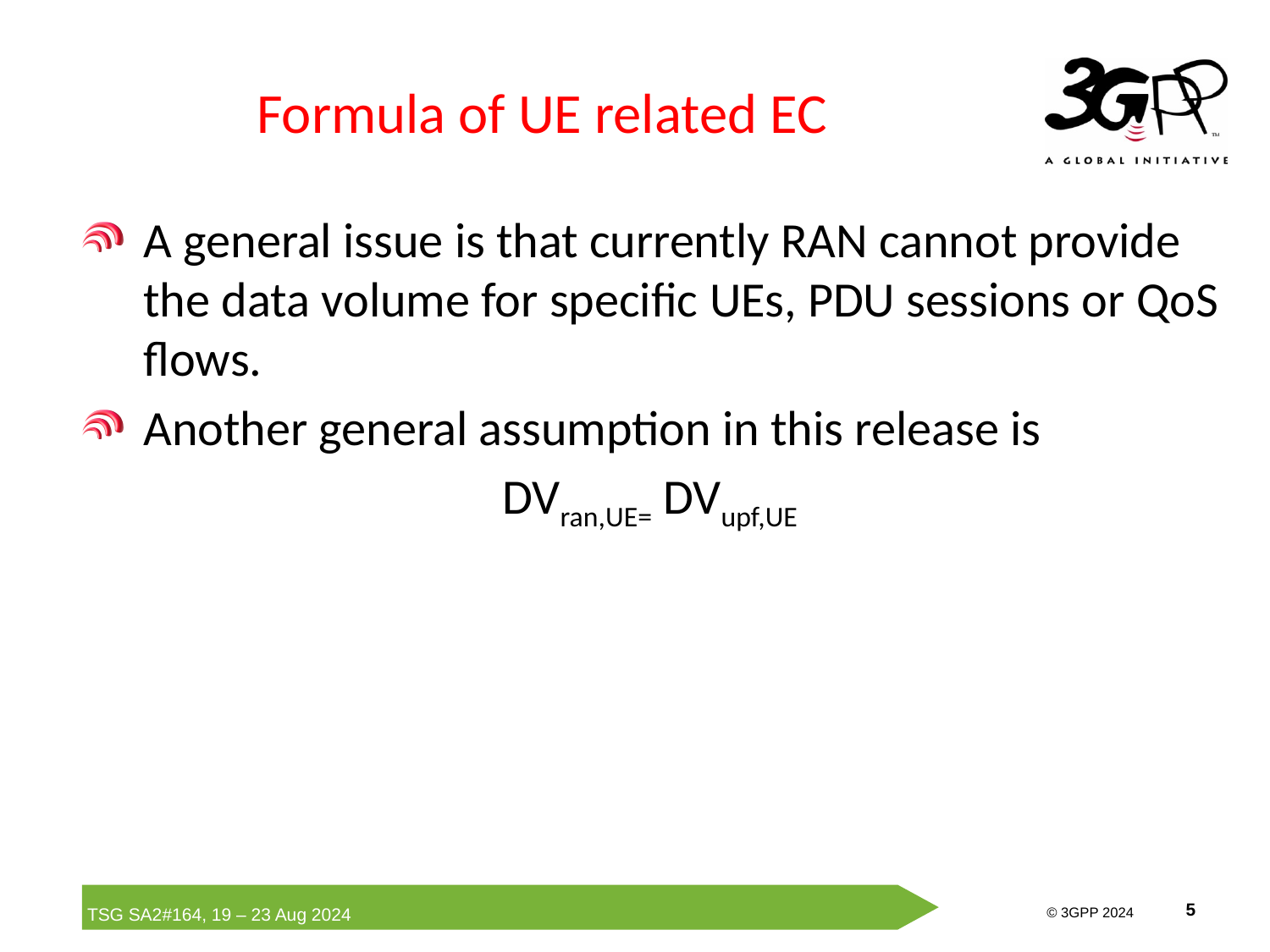

# Formula of UE related EC
A general issue is that currently RAN cannot provide the data volume for specific UEs, PDU sessions or QoS flows.
Another general assumption in this release is
DVran,UE= DVupf,UE